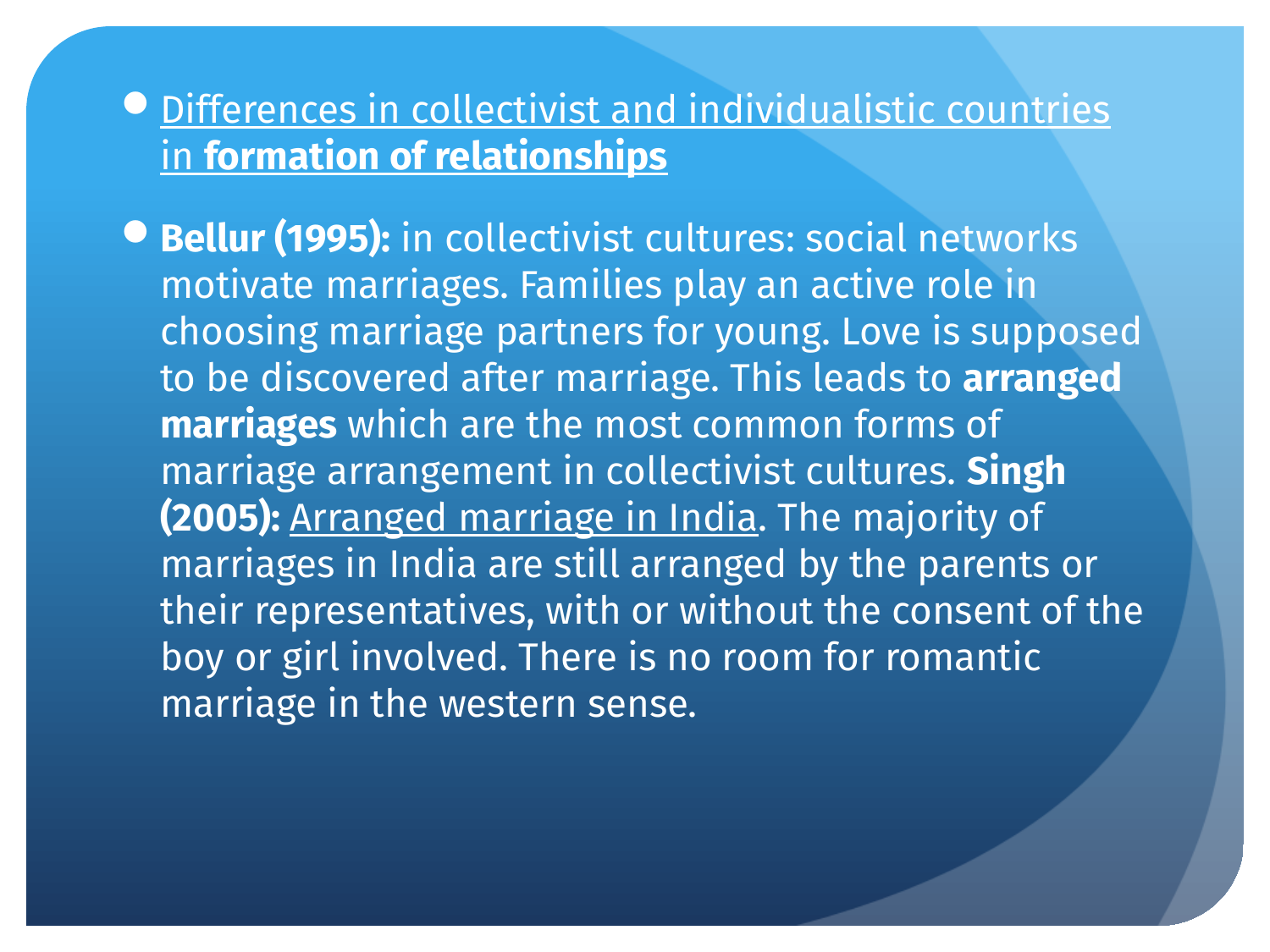

Differences in collectivist and individualistic countries in formation of relationships
Bellur (1995): in collectivist cultures: social networks motivate marriages. Families play an active role in choosing marriage partners for young. Love is supposed to be discovered after marriage. This leads to arranged marriages which are the most common forms of marriage arrangement in collectivist cultures. Singh (2005): Arranged marriage in India. The majority of marriages in India are still arranged by the parents or their representatives, with or without the consent of the boy or girl involved. There is no room for romantic marriage in the western sense.